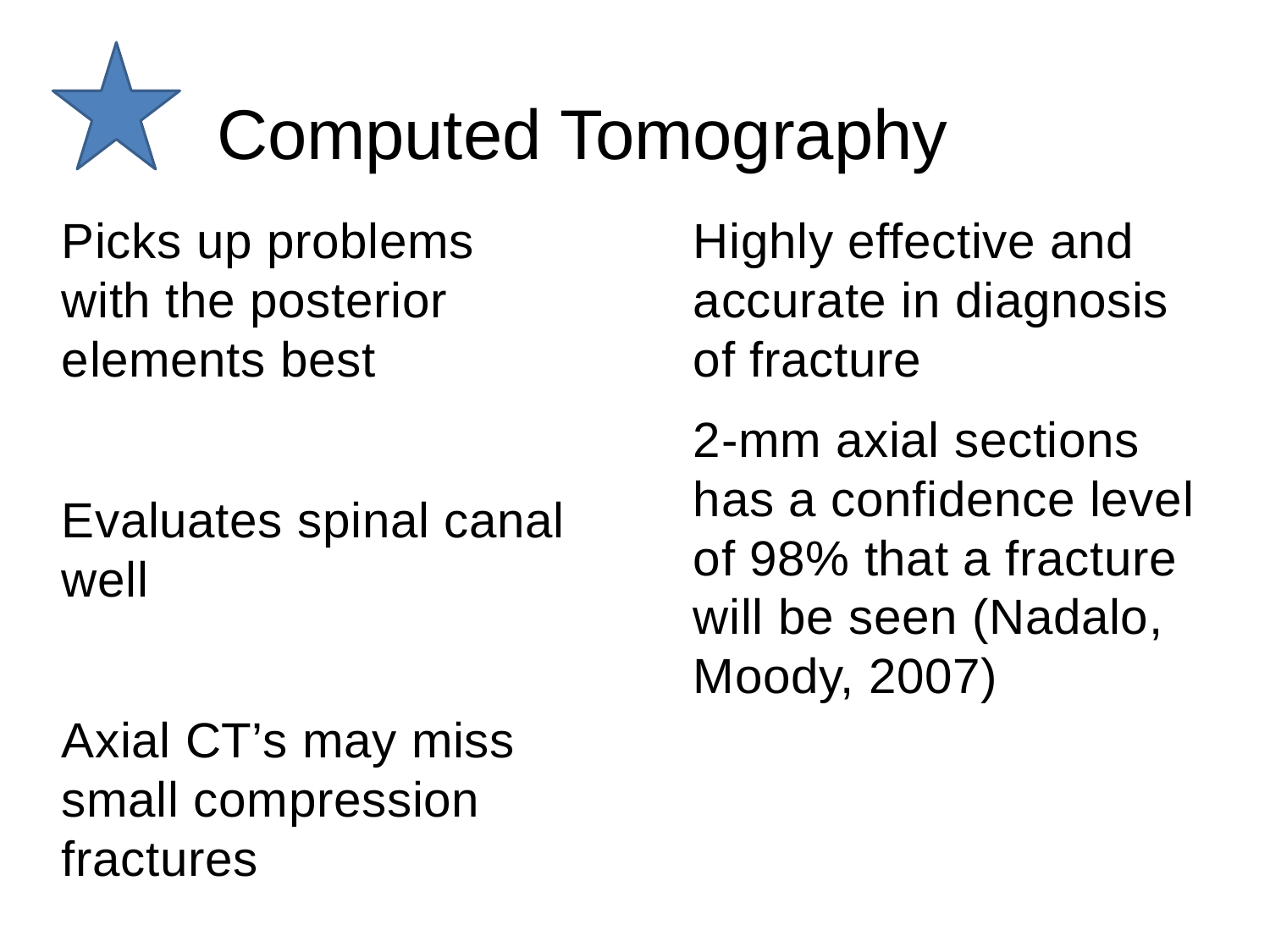

# Computed Tomography

Picks up problems with the posterior elements best

Evaluates spinal canal well

Axial CT’s may miss small compression fractures
Highly effective and accurate in diagnosis of fracture
2-mm axial sections has a confidence level of 98% that a fracture will be seen (Nadalo, Moody, 2007)